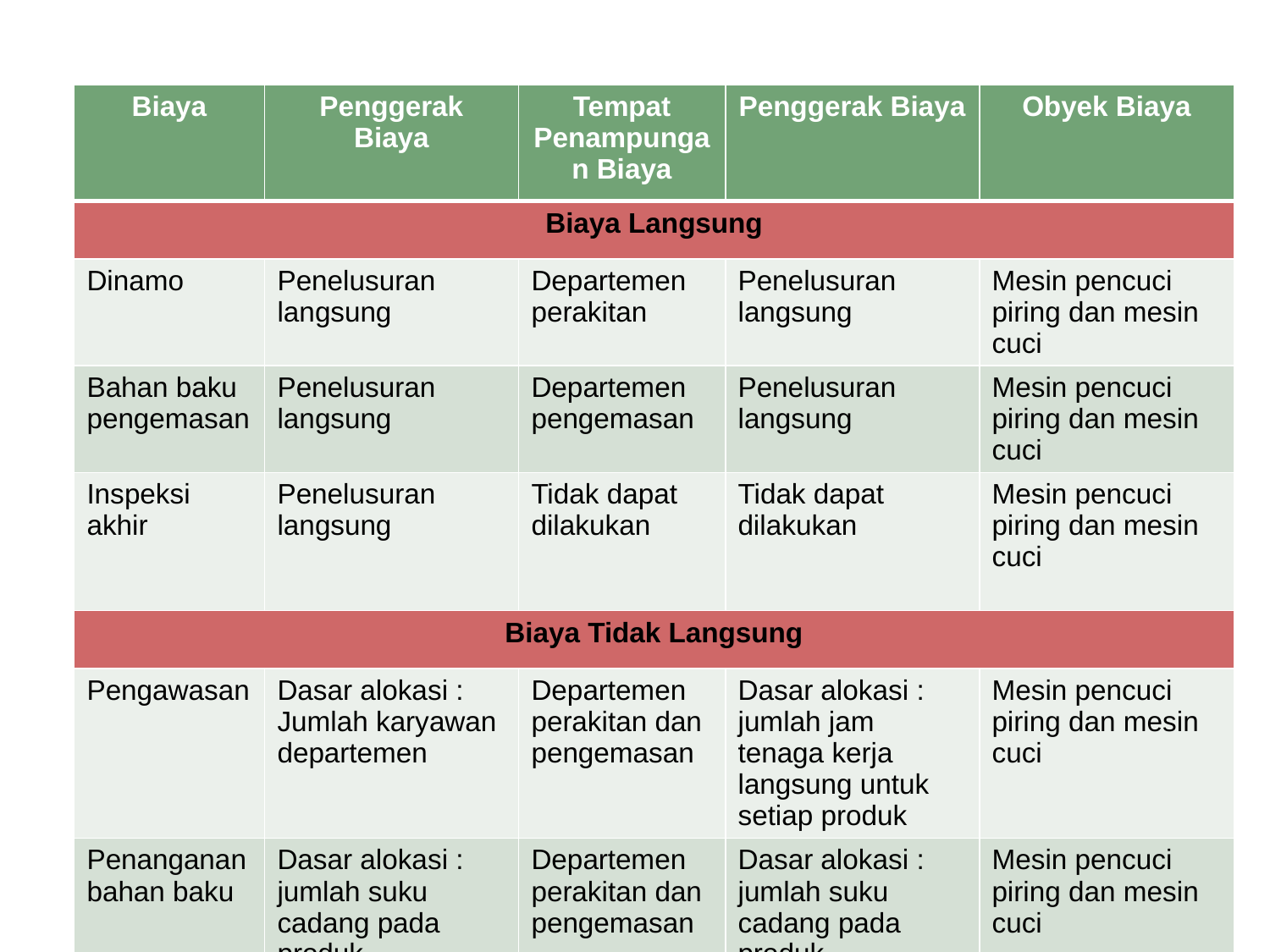

| Biaya | Penggerak Biaya | Tempat Penampungan Biaya | Penggerak Biaya | Obyek Biaya |
| --- | --- | --- | --- | --- |
| Biaya Langsung |  |  |  |  |
| Dinamo | Penelusuran langsung | Departemen perakitan | Penelusuran langsung | Mesin pencuci piring dan mesin cuci |
| Bahan baku pengemasan | Penelusuran langsung | Departemen pengemasan | Penelusuran langsung | Mesin pencuci piring dan mesin cuci |
| Inspeksi akhir | Penelusuran langsung | Tidak dapat dilakukan | Tidak dapat dilakukan | Mesin pencuci piring dan mesin cuci |
| Biaya Tidak Langsung |  |  |  |  |
| Pengawasan | Dasar alokasi : Jumlah karyawan departemen | Departemen perakitan dan pengemasan | Dasar alokasi : jumlah jam tenaga kerja langsung untuk setiap produk | Mesin pencuci piring dan mesin cuci |
| Penanganan bahan baku | Dasar alokasi : jumlah suku cadang pada produk | Departemen perakitan dan pengemasan | Dasar alokasi : jumlah suku cadang pada produk | Mesin pencuci piring dan mesin cuci |